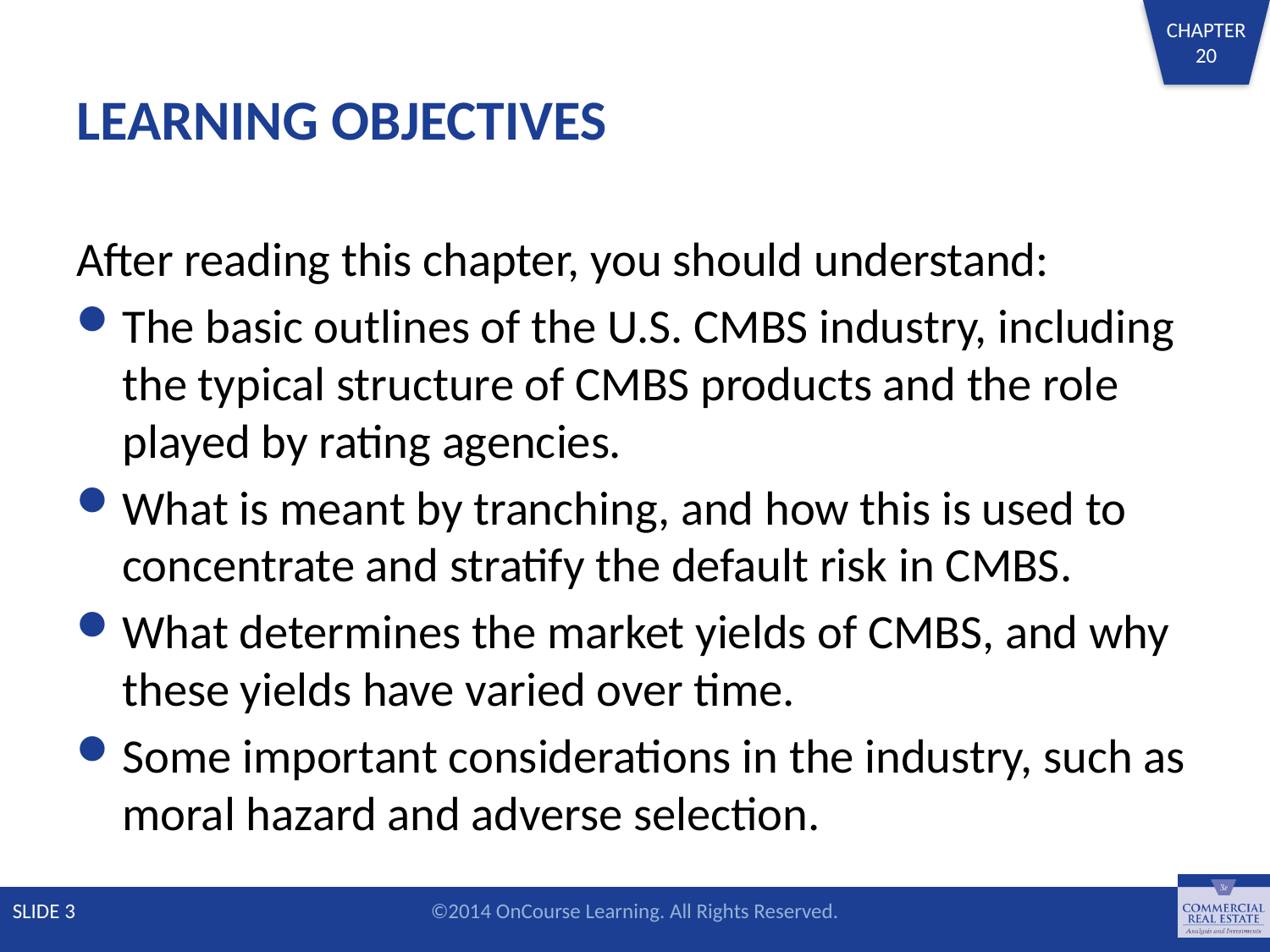

# LEARNING OBJECTIVES
After reading this chapter, you should understand:
The basic outlines of the U.S. CMBS industry, including the typical structure of CMBS products and the role played by rating agencies.
What is meant by tranching, and how this is used to concentrate and stratify the default risk in CMBS.
What determines the market yields of CMBS, and why these yields have varied over time.
Some important considerations in the industry, such as moral hazard and adverse selection.
SLIDE 3